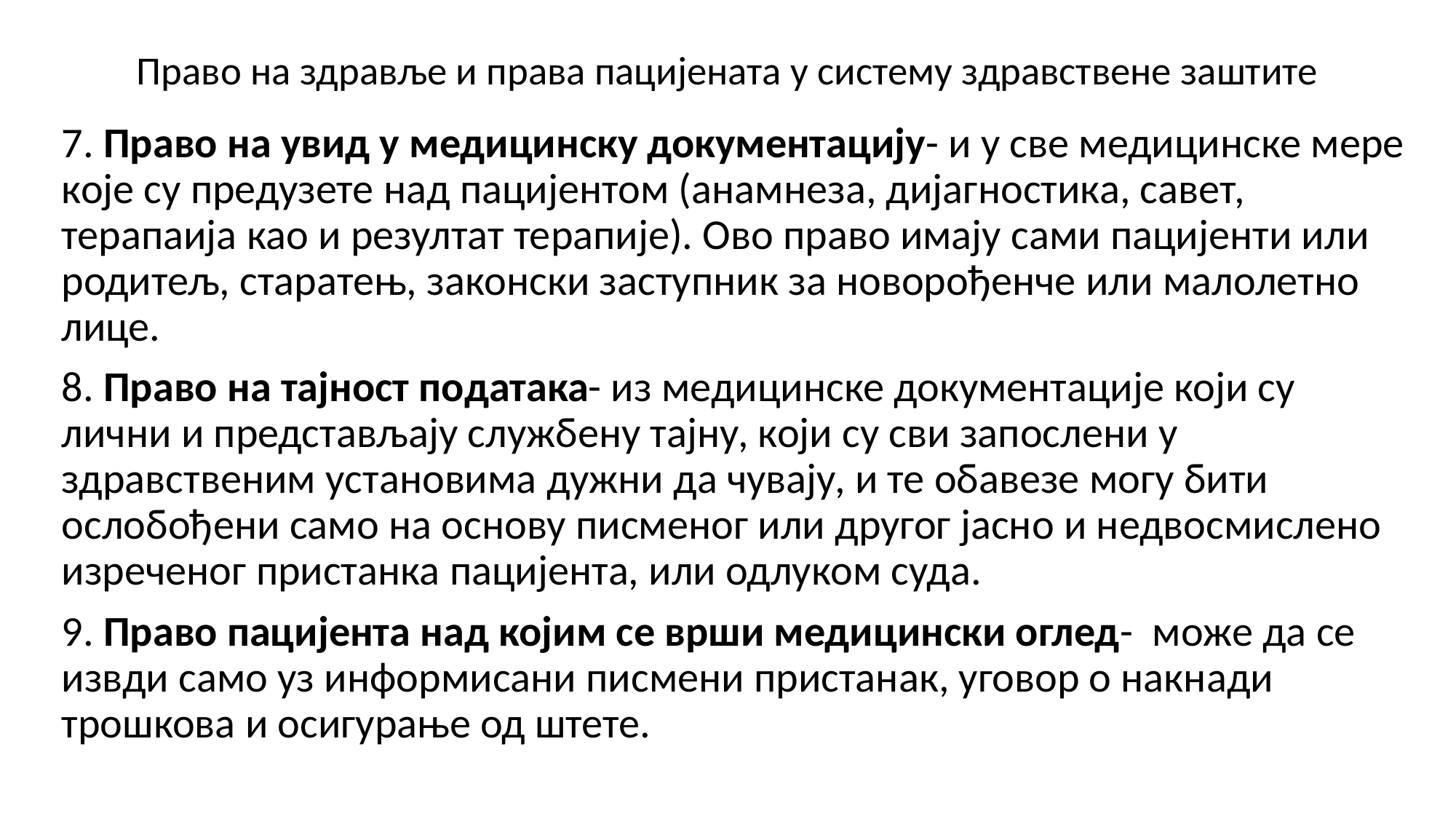

# Право на здравље и права пацијената у систему здравствене заштите
7. Право на увид у медицинску документацију- и у све медицинске мере које су предузете над пацијентом (анамнеза, дијагностика, савет, терапаија као и резултат терапије). Ово право имају сами пацијенти или родитељ, старатењ, законски заступник за новорођенче или малолетно лице.
8. Право на тајност података- из медицинске документације који су лични и представљају службену тајну, који су сви запослени у здравственим установима дужни да чувају, и те обавезе могу бити ослобођени само на основу писменог или другог јасно и недвосмислено изреченог пристанка пацијента, или одлуком суда.
9. Право пацијента над којим се врши медицински оглед-  може да се извди само уз информисани писмени пристанак, уговор о накнади трошкова и осигурање од штете.